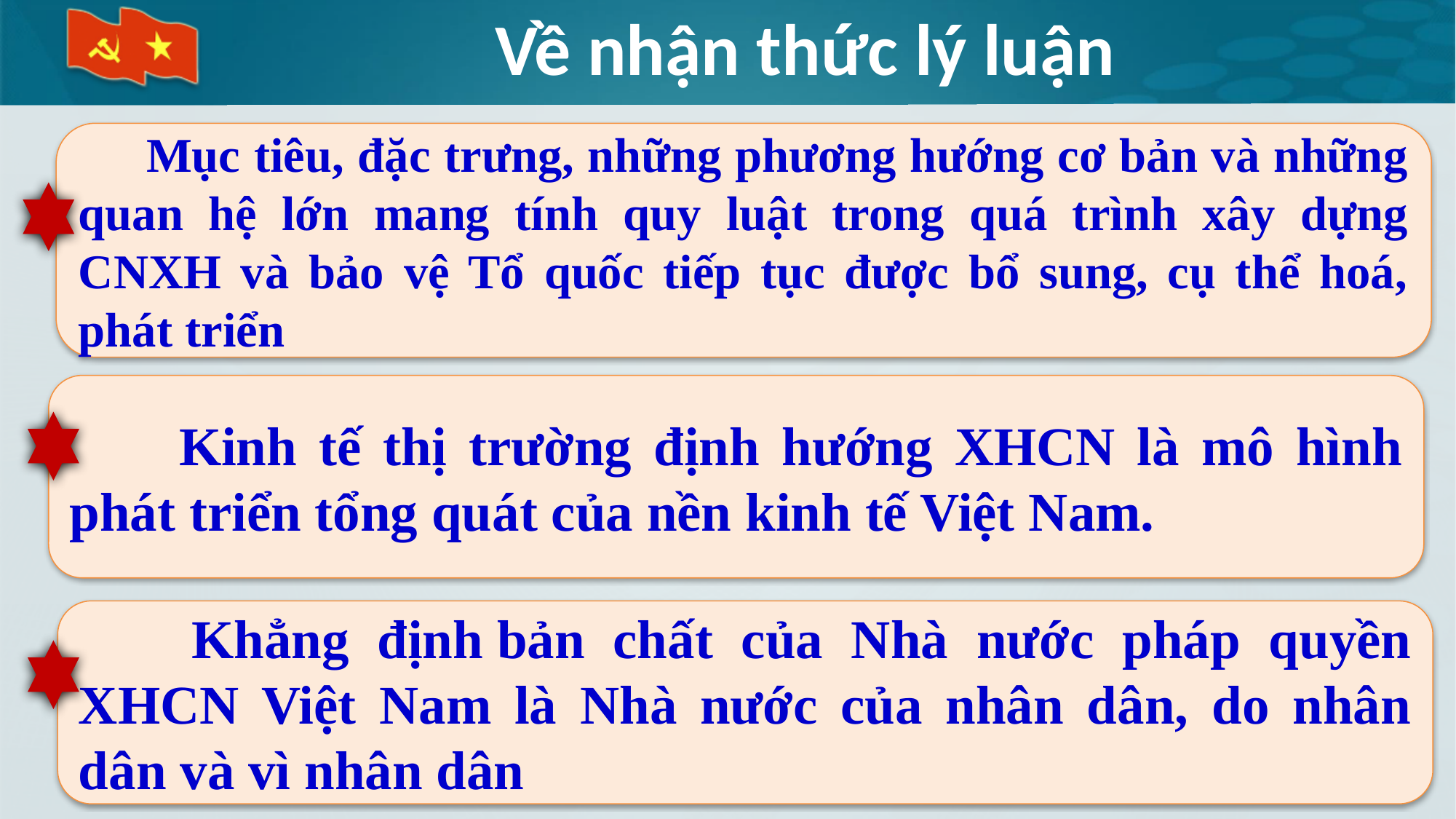

# Về nhận thức lý luận
     Mục tiêu, đặc trưng, những phương hướng cơ bản và những quan hệ lớn mang tính quy luật trong quá trình xây dựng CNXH và bảo vệ Tổ quốc tiếp tục được bổ sung, cụ thể hoá, phát triển

     Kinh tế thị trường định hướng XHCN là mô hình phát triển tổng quát của nền kinh tế Việt Nam.

    Khẳng định bản chất của Nhà nước pháp quyền XHCN Việt Nam là Nhà nước của nhân dân, do nhân dân và vì nhân dân